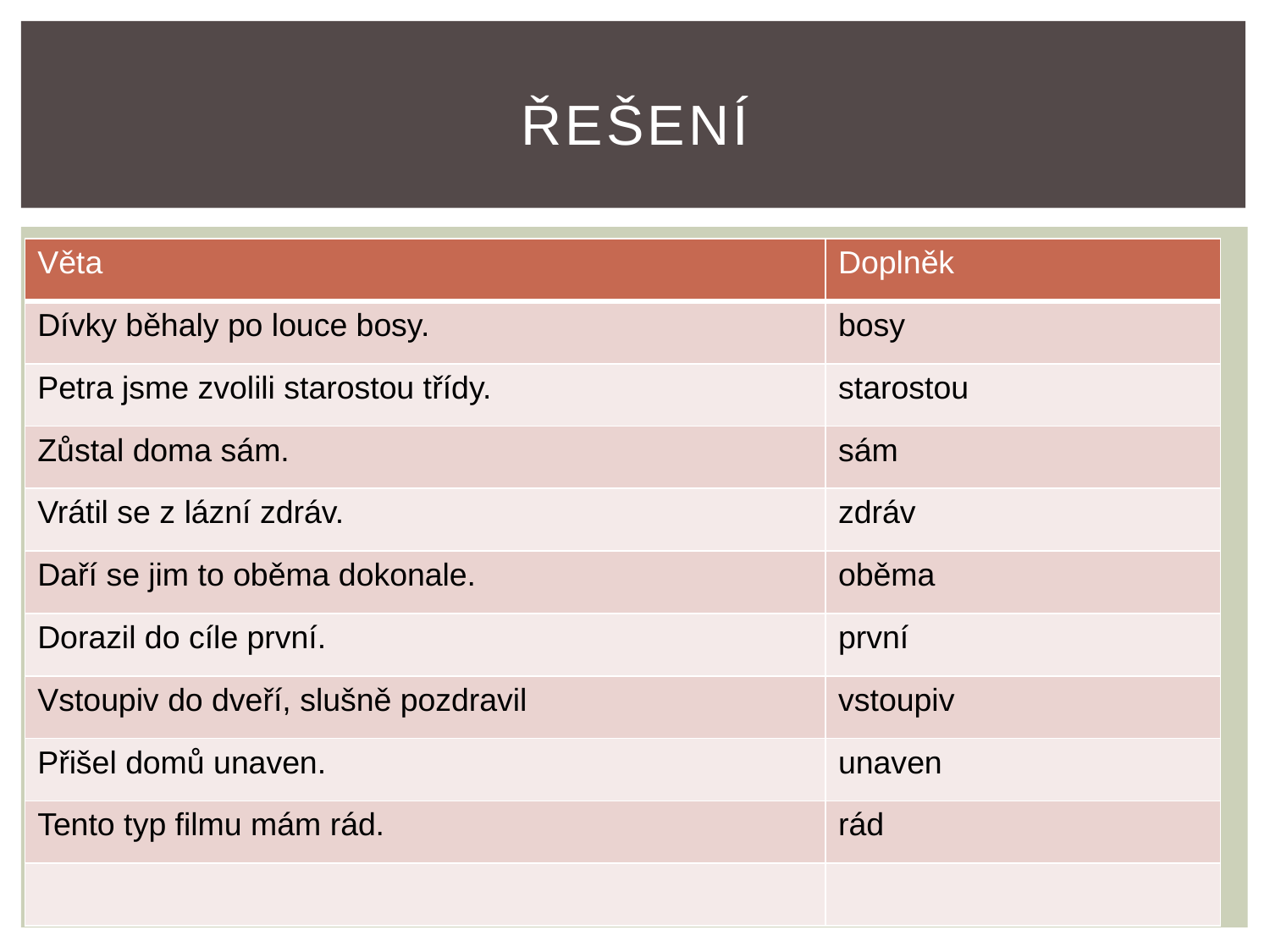

# řešení
| Věta | Doplněk |
| --- | --- |
| Dívky běhaly po louce bosy. | bosy |
| Petra jsme zvolili starostou třídy. | starostou |
| Zůstal doma sám. | sám |
| Vrátil se z lázní zdráv. | zdráv |
| Daří se jim to oběma dokonale. | oběma |
| Dorazil do cíle první. | první |
| Vstoupiv do dveří, slušně pozdravil | vstoupiv |
| Přišel domů unaven. | unaven |
| Tento typ filmu mám rád. | rád |
|  |  |